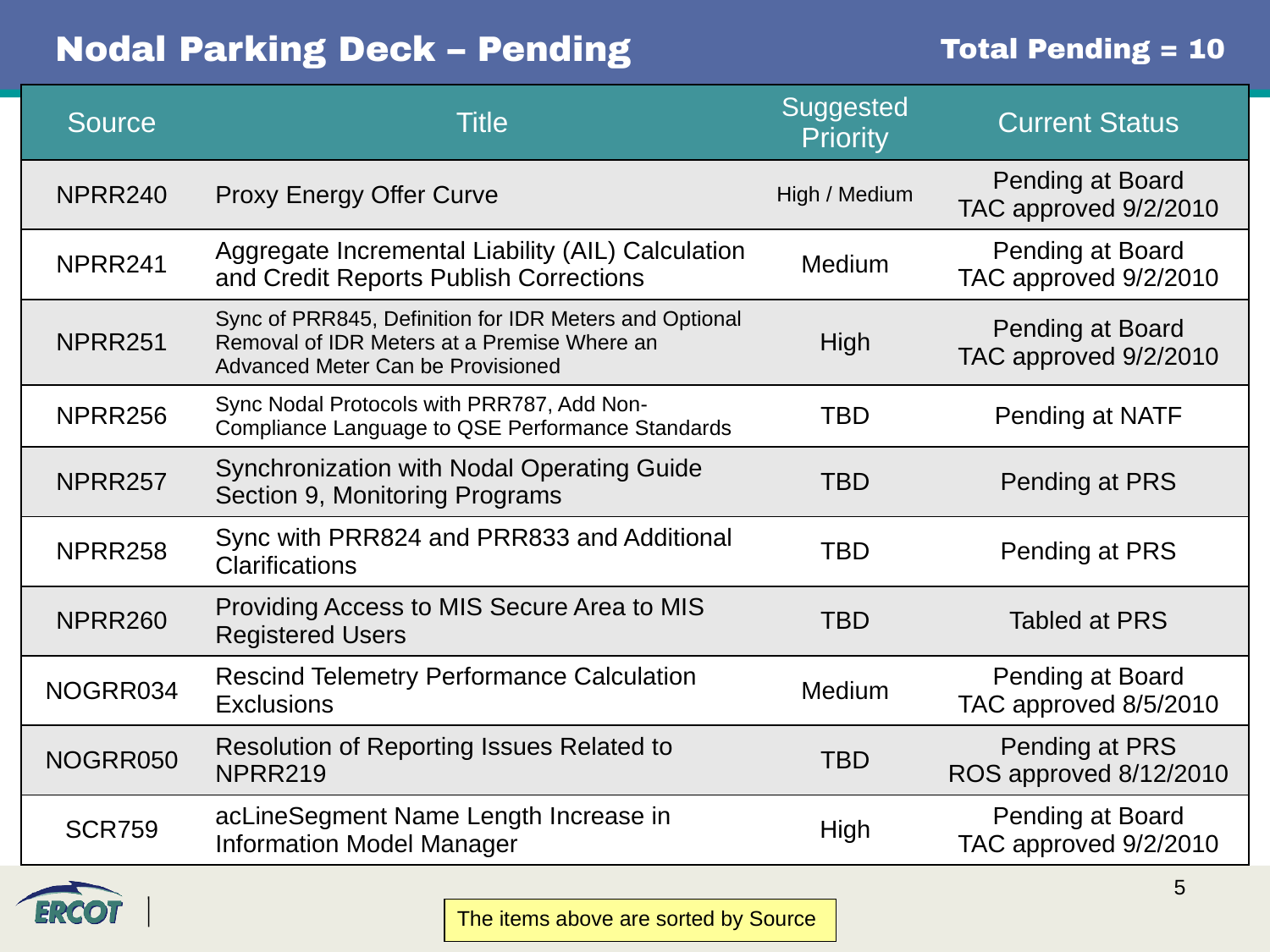

# Nodal Parking Deck – Pending
Total Pending = 10
| Source | Title | Suggested Priority | Current Status |
| --- | --- | --- | --- |
| NPRR240 | Proxy Energy Offer Curve | High / Medium | Pending at Board TAC approved 9/2/2010 |
| NPRR241 | Aggregate Incremental Liability (AIL) Calculation and Credit Reports Publish Corrections | Medium | Pending at Board TAC approved 9/2/2010 |
| NPRR251 | Sync of PRR845, Definition for IDR Meters and Optional Removal of IDR Meters at a Premise Where an Advanced Meter Can be Provisioned | High | Pending at Board TAC approved 9/2/2010 |
| NPRR256 | Sync Nodal Protocols with PRR787, Add Non-Compliance Language to QSE Performance Standards | TBD | Pending at NATF |
| NPRR257 | Synchronization with Nodal Operating Guide Section 9, Monitoring Programs | TBD | Pending at PRS |
| NPRR258 | Sync with PRR824 and PRR833 and Additional Clarifications | TBD | Pending at PRS |
| NPRR260 | Providing Access to MIS Secure Area to MIS Registered Users | TBD | Tabled at PRS |
| NOGRR034 | Rescind Telemetry Performance Calculation Exclusions | Medium | Pending at Board TAC approved 8/5/2010 |
| NOGRR050 | Resolution of Reporting Issues Related to NPRR219 | TBD | Pending at PRS ROS approved 8/12/2010 |
| SCR759 | acLineSegment Name Length Increase in Information Model Manager | High | Pending at Board TAC approved 9/2/2010 |
The items above are sorted by Source